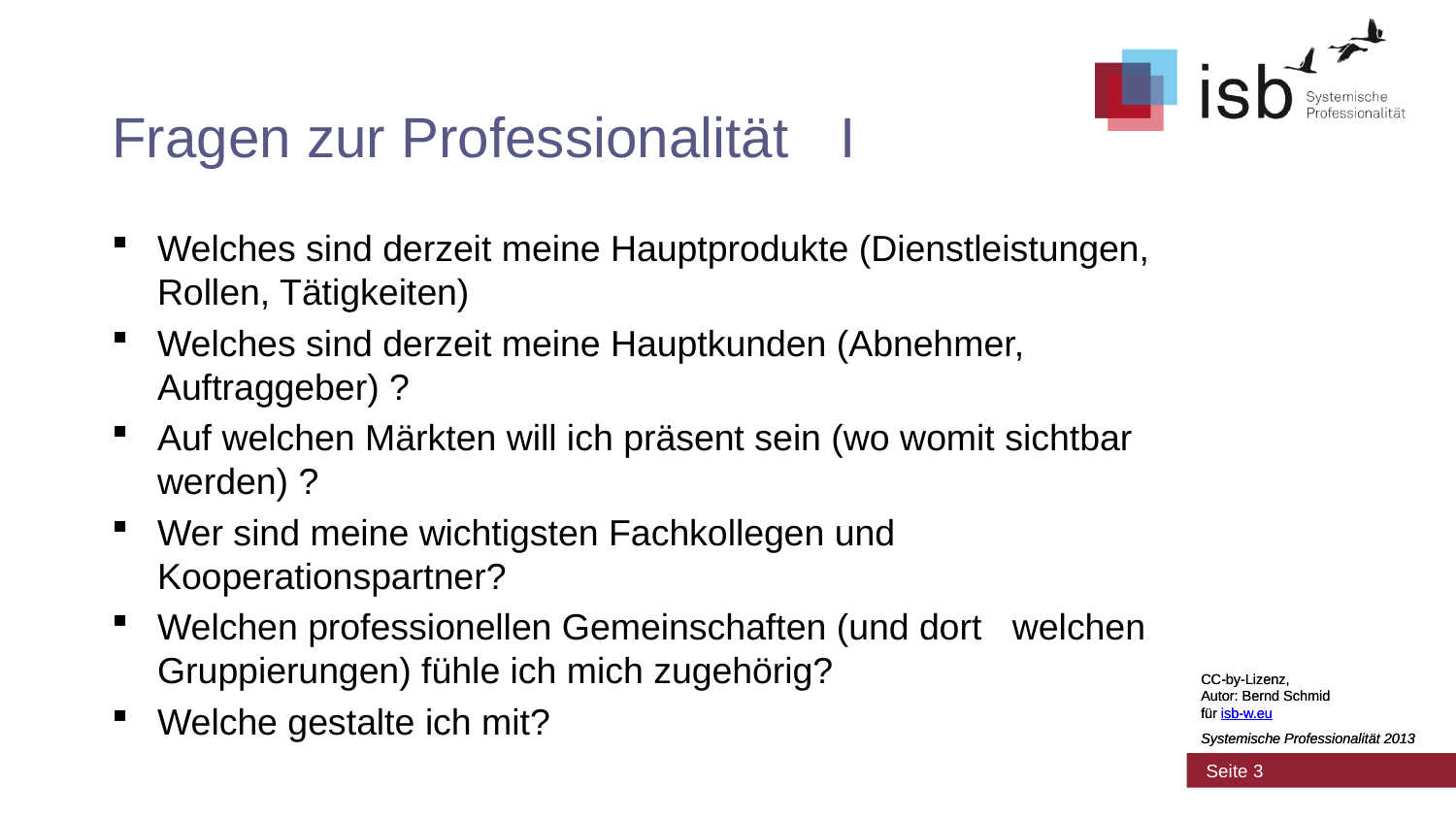

# Fragen zur Professionalität 	I
Welches sind derzeit meine Hauptprodukte (Dienstleistungen, Rollen, Tätigkeiten)
Welches sind derzeit meine Hauptkunden (Abnehmer, Auftraggeber) ?
Auf welchen Märkten will ich präsent sein (wo womit sichtbar werden) ?
Wer sind meine wichtigsten Fachkollegen und Kooperationspartner?
Welchen professionellen Gemeinschaften (und dort   welchen Gruppierungen) fühle ich mich zugehörig?
Welche gestalte ich mit?

CC-by-Lizenz,
Autor: Bernd Schmid
für isb-w.eu
Systemische Professionalität 2013
 Seite 3